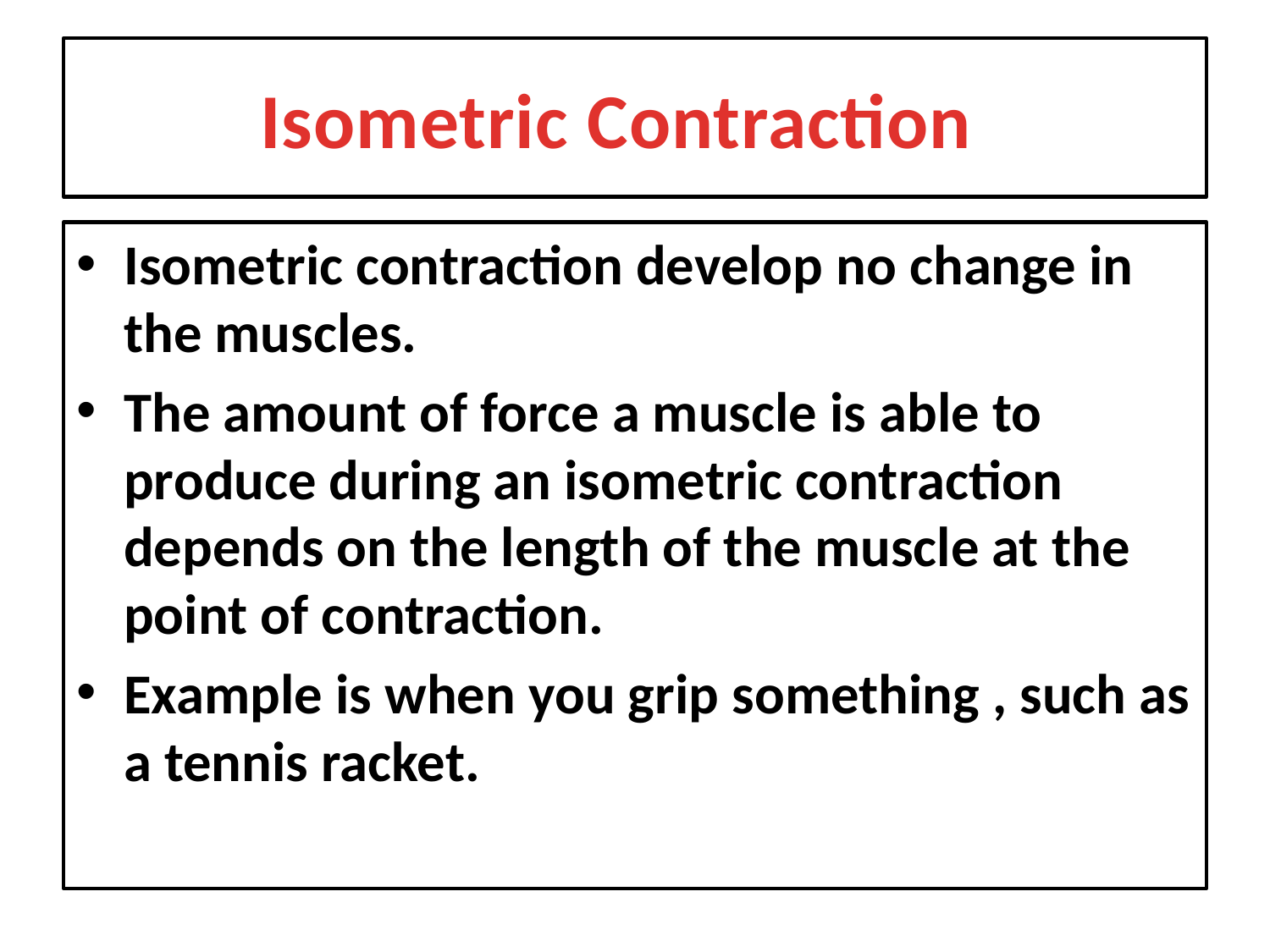

# Isometric Contraction
Isometric contraction develop no change in the muscles.
The amount of force a muscle is able to produce during an isometric contraction depends on the length of the muscle at the point of contraction.
Example is when you grip something , such as a tennis racket.